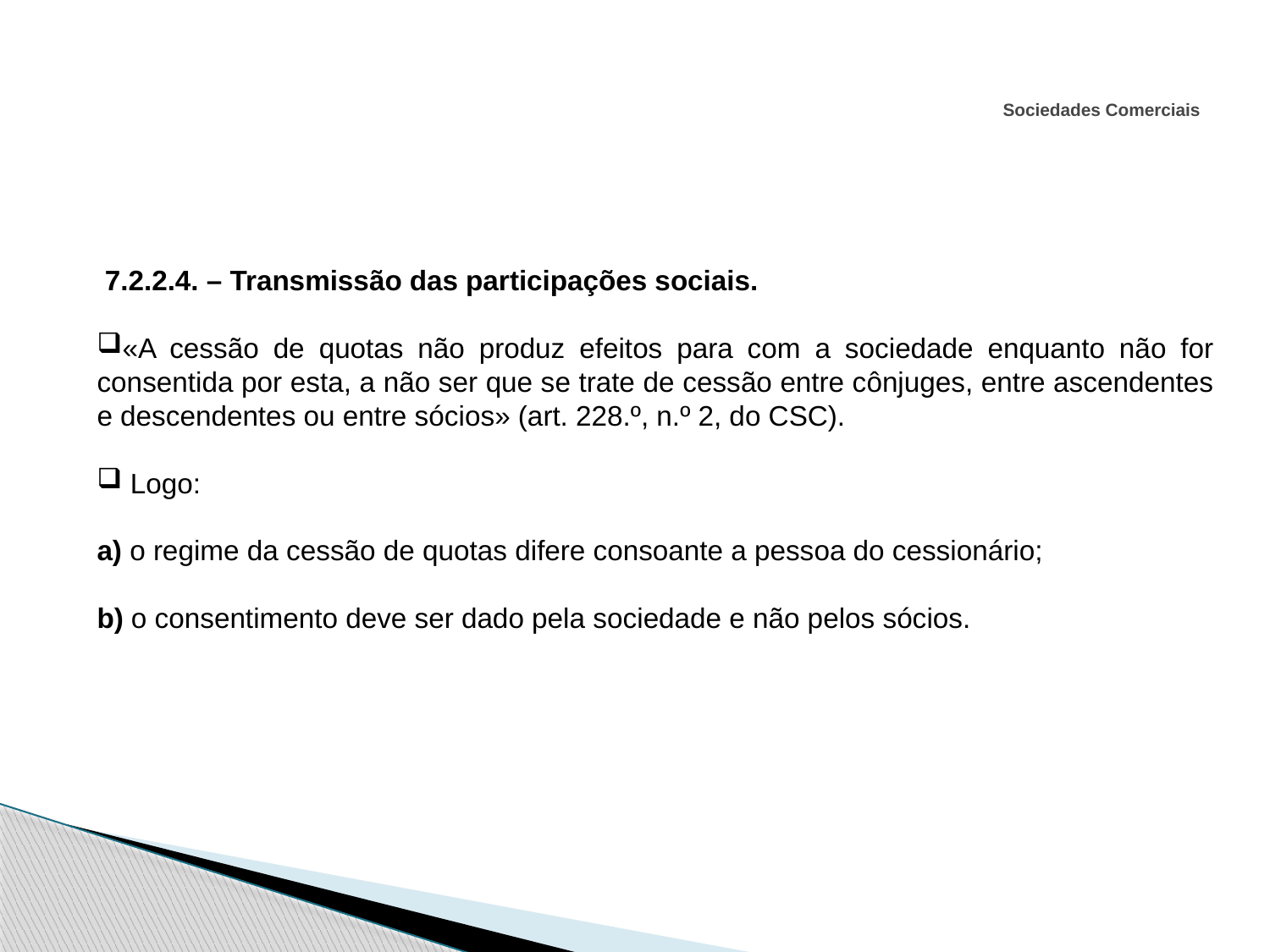

# Sociedades Comerciais

 7.2.2.4. – Transmissão das participações sociais.

«A cessão de quotas não produz efeitos para com a sociedade enquanto não for consentida por esta, a não ser que se trate de cessão entre cônjuges, entre ascendentes e descendentes ou entre sócios» (art. 228.º, n.º 2, do CSC).

 Logo:

a) o regime da cessão de quotas difere consoante a pessoa do cessionário;

b) o consentimento deve ser dado pela sociedade e não pelos sócios.